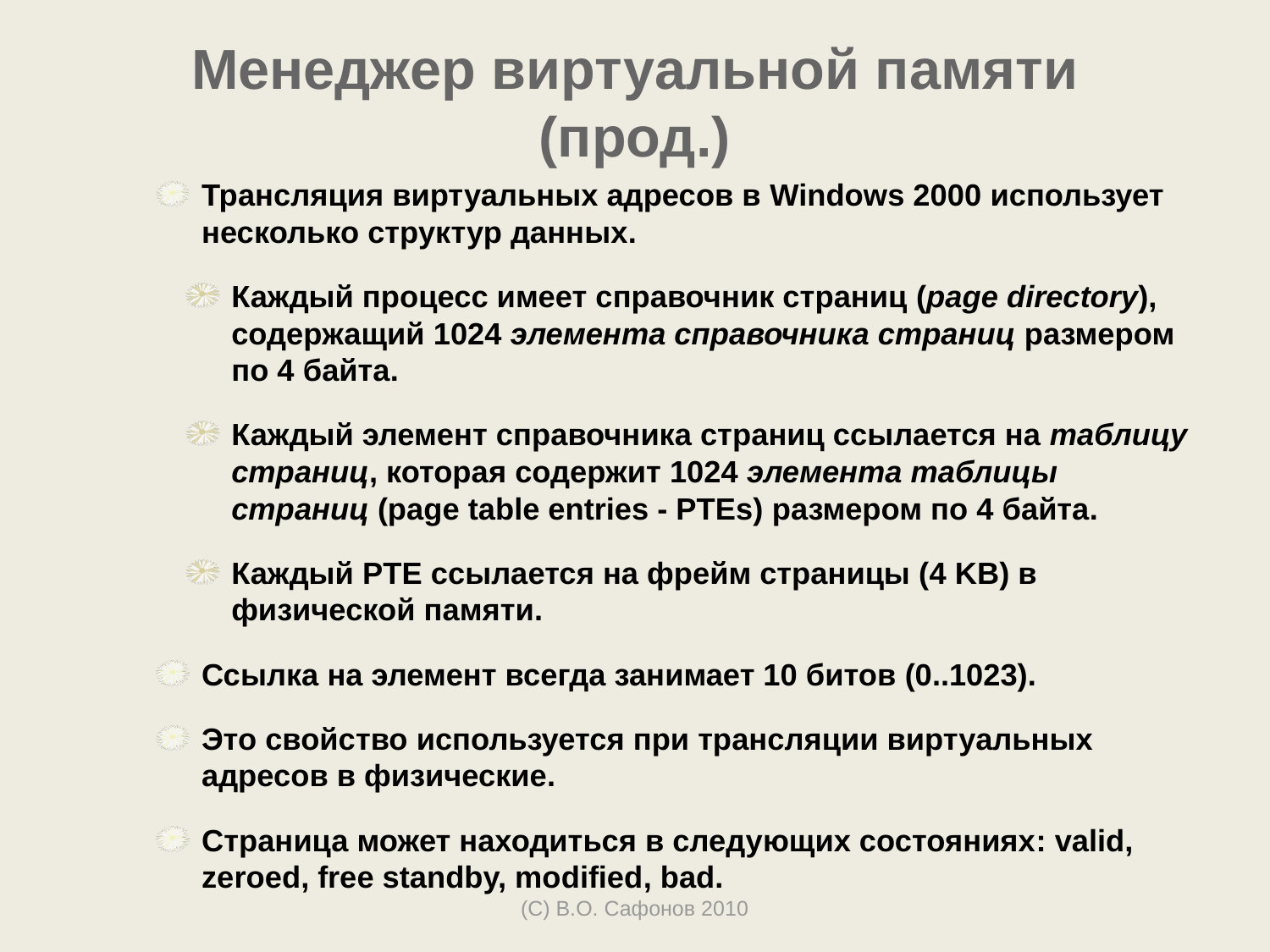

# Менеджер виртуальной памяти (прод.)
Трансляция виртуальных адресов в Windows 2000 использует несколько структур данных.
Каждый процесс имеет справочник страниц (page directory), содержащий 1024 элемента справочника страниц размером по 4 байта.
Каждый элемент справочника страниц ссылается на таблицу страниц, которая содержит 1024 элемента таблицы страниц (page table entries - PTEs) размером по 4 байта.
Каждый PTE ссылается на фрейм страницы (4 KB) в физической памяти.
Ссылка на элемент всегда занимает 10 битов (0..1023).
Это свойство используется при трансляции виртуальных адресов в физические.
Страница может находиться в следующих состояниях: valid, zeroed, free standby, modified, bad.
(С) В.О. Сафонов 2010